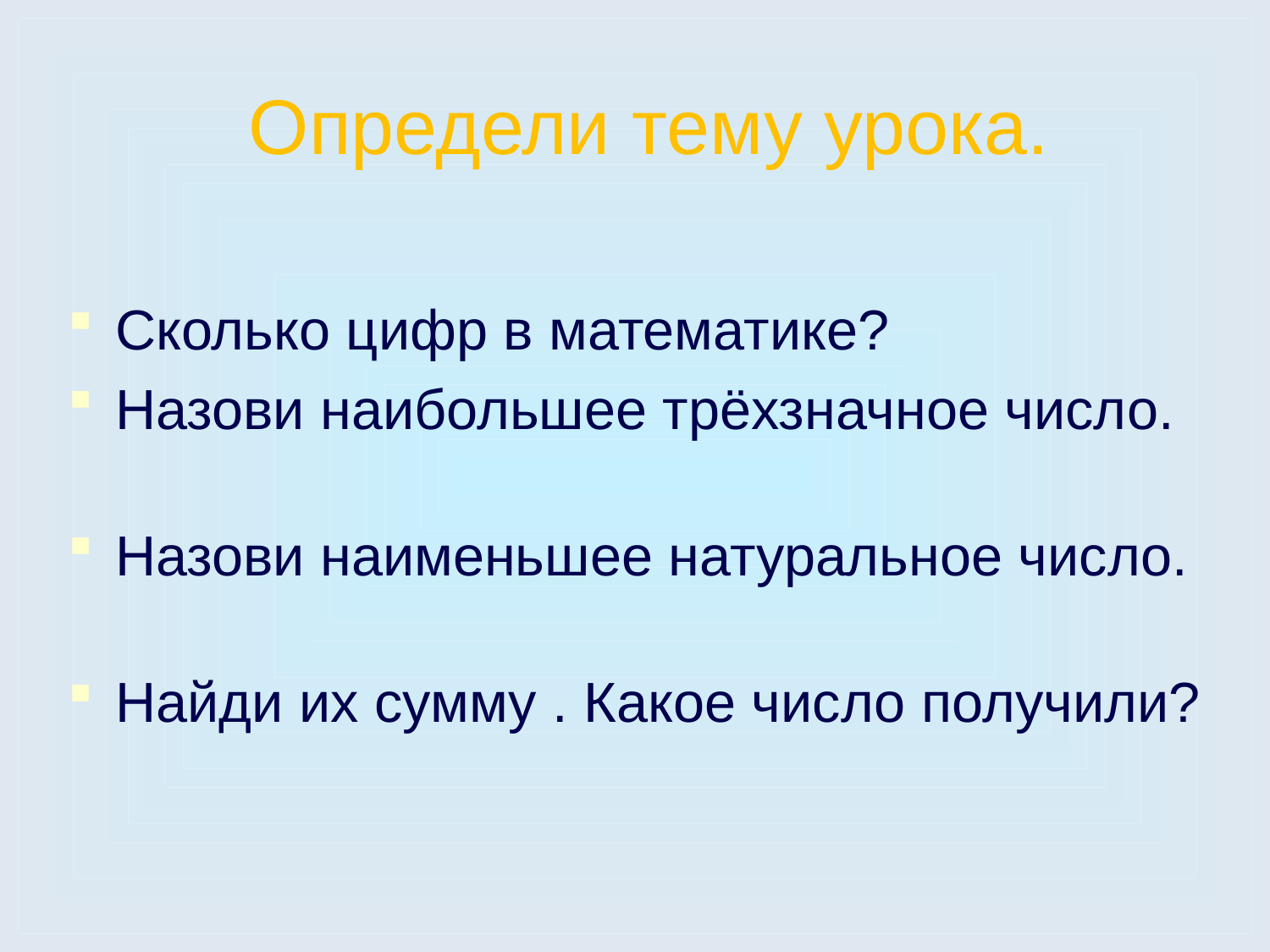

Определи тему урока.
Сколько цифр в математике?
Назови наибольшее трёхзначное число.
Назови наименьшее натуральное число.
Найди их сумму . Какое число получили?